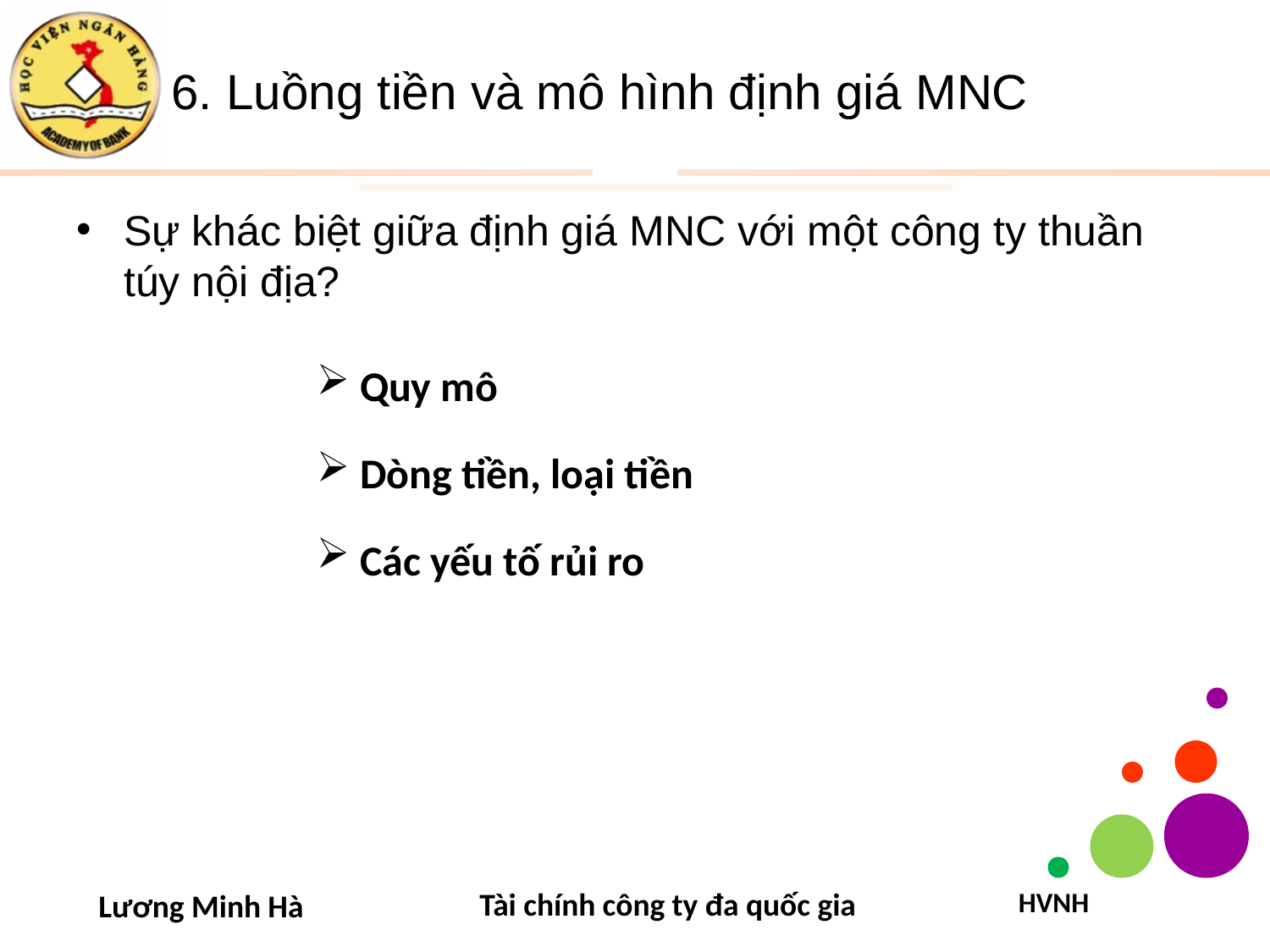

# 6. Luồng tiền và mô hình định giá MNC
Sự khác biệt giữa định giá MNC với một công ty thuần túy nội địa?
 Quy mô
 Dòng tiền, loại tiền
 Các yếu tố rủi ro